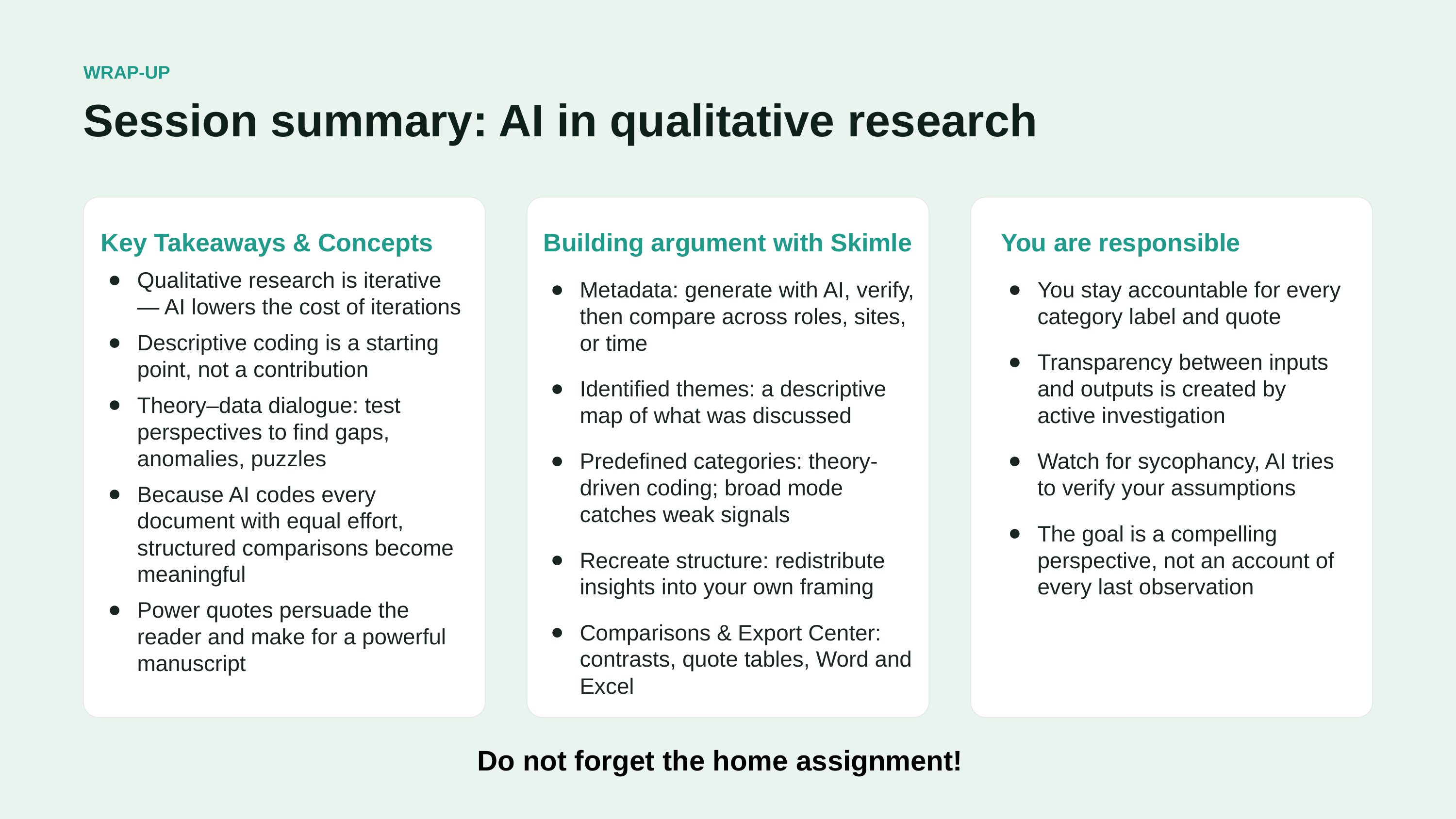

WRAP-UP
Session summary: AI in qualitative research

Key Takeaways & Concepts
Qualitative research is iterative — AI lowers the cost of iterations
Descriptive coding is a starting point, not a contribution
Theory–data dialogue: test perspectives to find gaps, anomalies, puzzles
Because AI codes every document with equal effort, structured comparisons become meaningful
Power quotes persuade the reader and make for a powerful manuscript

Building argument with Skimle
Metadata: generate with AI, verify, then compare across roles, sites, or time
Identified themes: a descriptive map of what was discussed
Predefined categories: theory-driven coding; broad mode catches weak signals
Recreate structure: redistribute insights into your own framing
Comparisons & Export Center: contrasts, quote tables, Word and Excel

You are responsible
You stay accountable for every category label and quote
Transparency between inputs and outputs is created by active investigation
Watch for sycophancy, AI tries to verify your assumptions
The goal is a compelling perspective, not an account of every last observation
Do not forget the home assignment!